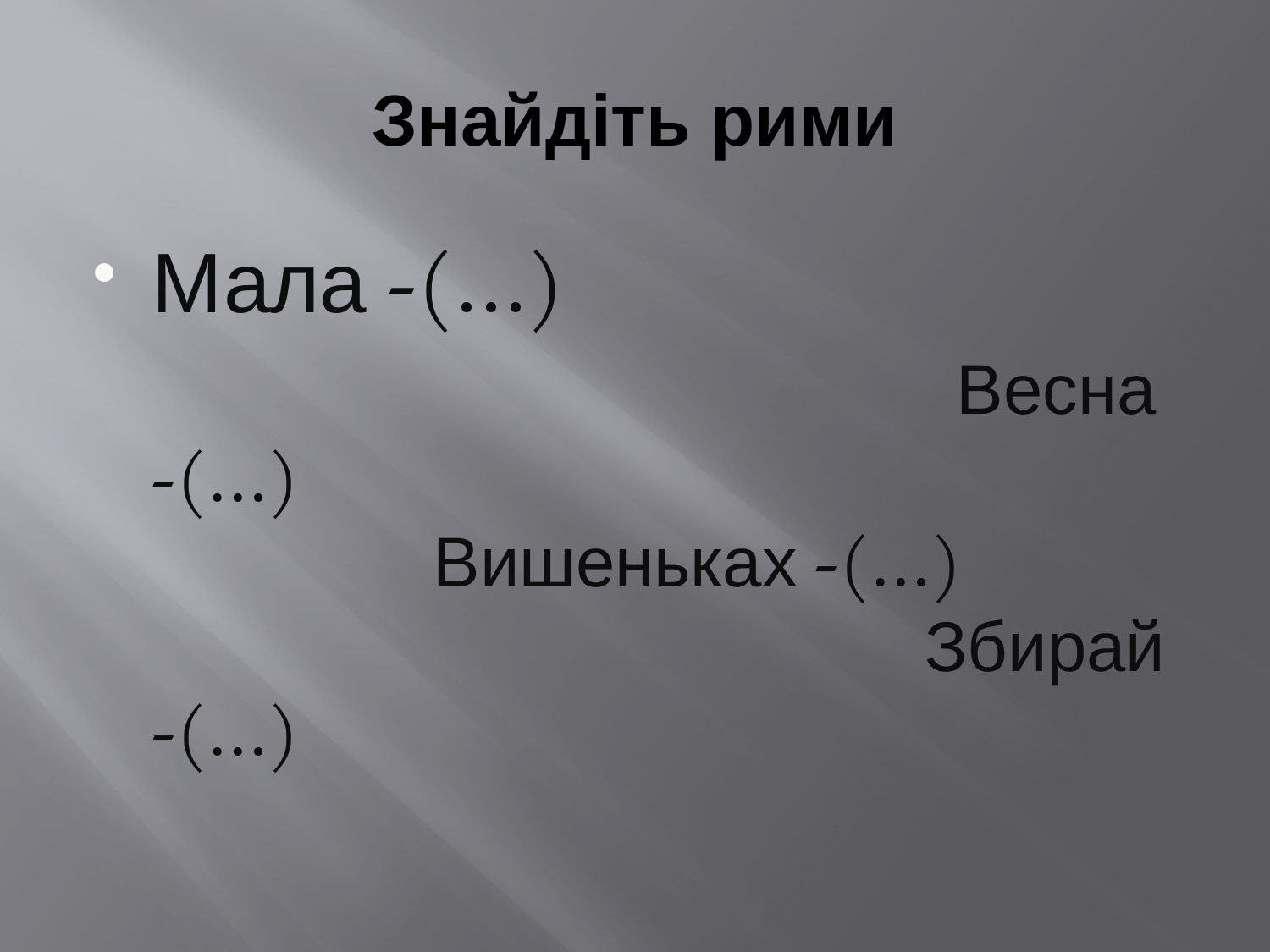

# Знайдіть рими
Мала -(…)                                                                    Весна -(…)                                                                   Вишеньках -(…)                                                          Збирай -(…)